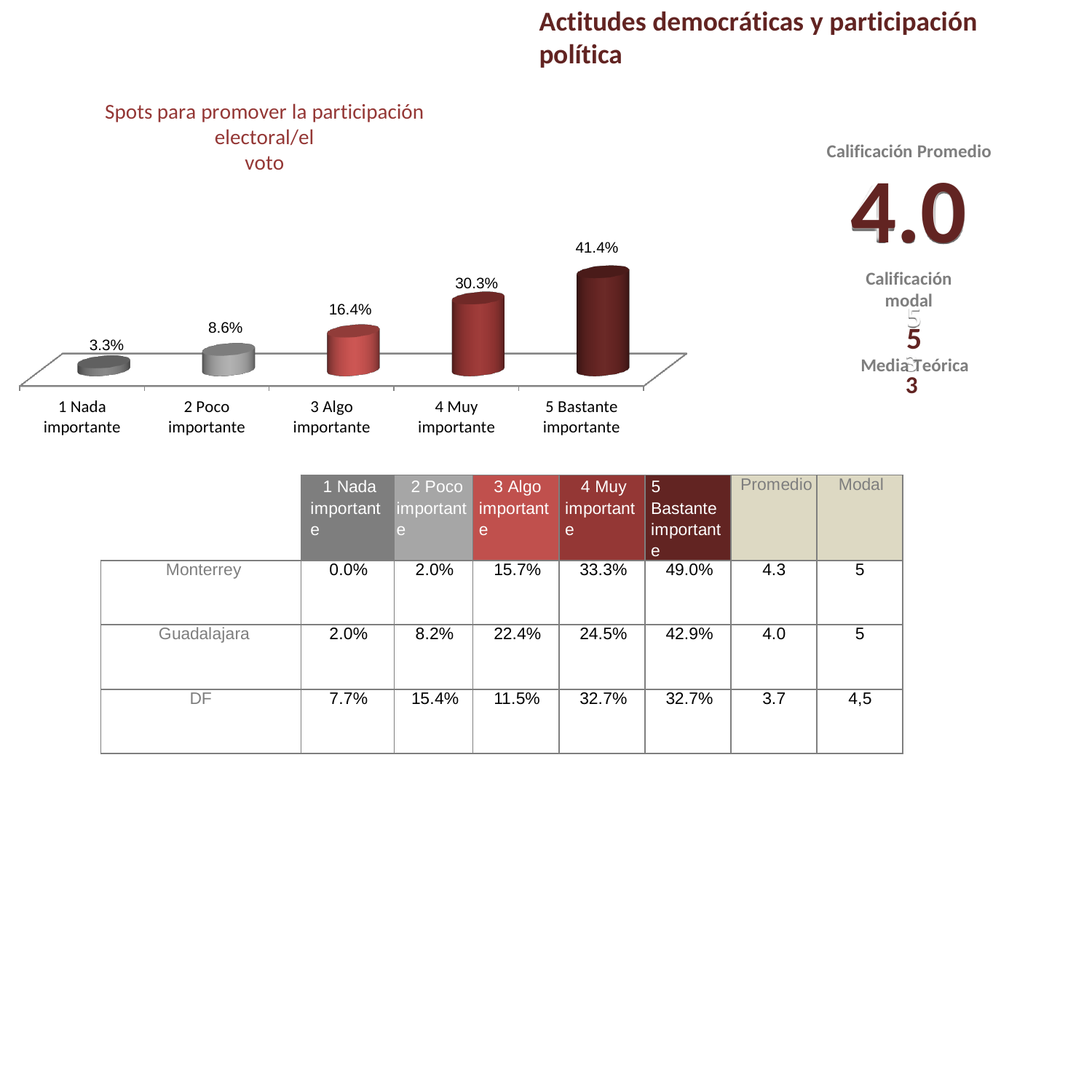

Actitudes democráticas y participación política
Spots para promover la participación electoral/el
voto

Calificación Promedio
4.0
Calificación modal

5
Media Teórica
3

41.4%
30.3%

16.4%
8.6%
3.3%

1 Nada
importante
2 Poco
importante
3 Algo
importante
4 Muy
importante
5 Bastante
importante
|  | 1 Nada importante | 2 Poco importante | 3 Algo importante | 4 Muy importante | 5 Bastante importante | Promedio | Modal |
| --- | --- | --- | --- | --- | --- | --- | --- |
| Monterrey | 0.0% | 2.0% | 15.7% | 33.3% | 49.0% | 4.3 | 5 |
| Guadalajara | 2.0% | 8.2% | 22.4% | 24.5% | 42.9% | 4.0 | 5 |
| DF | 7.7% | 15.4% | 11.5% | 32.7% | 32.7% | 3.7 | 4,5 |